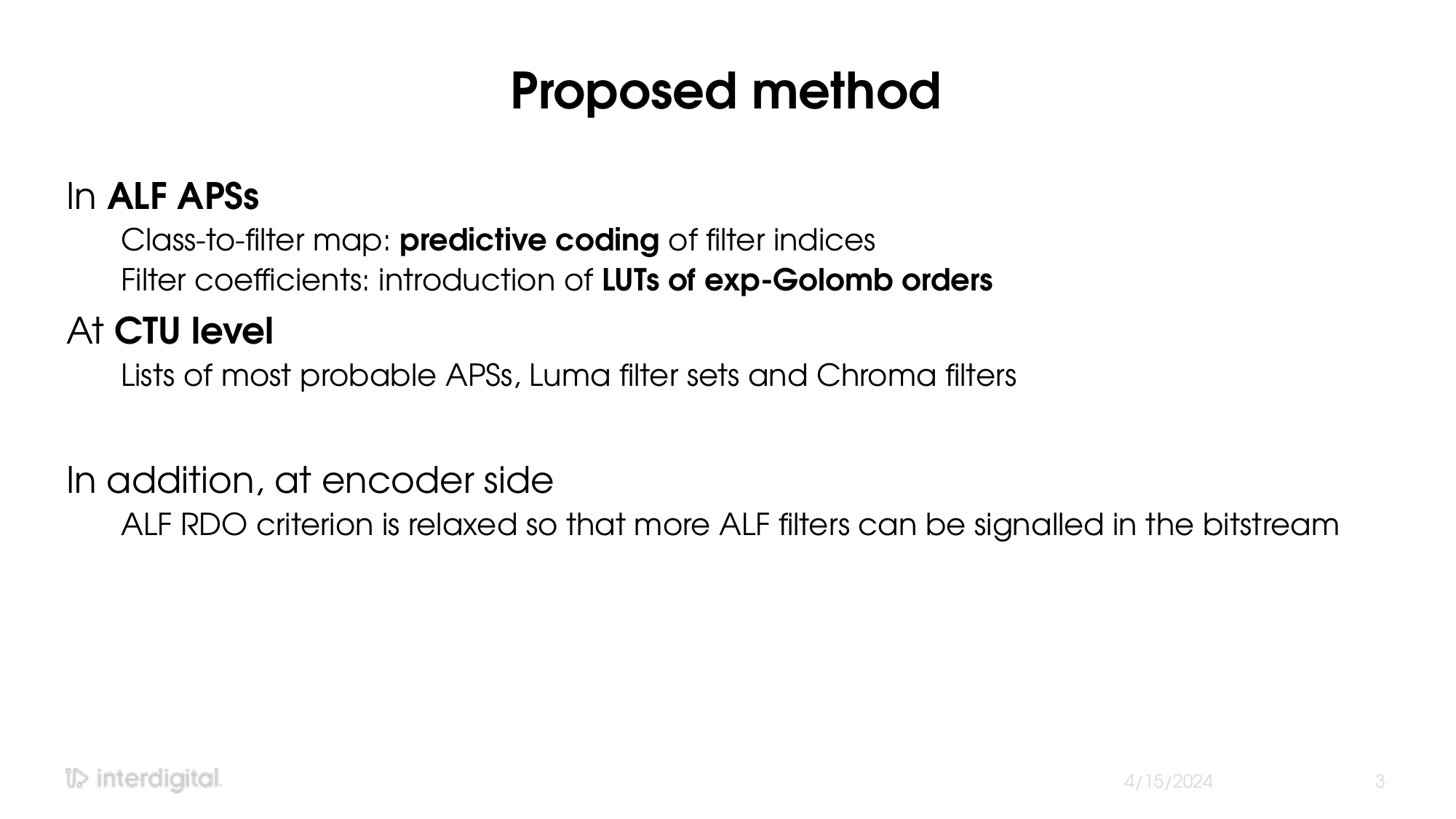

# Proposed method
In ALF APSs
Class-to-filter map: predictive coding of filter indices
Filter coefficients: introduction of LUTs of exp-Golomb orders
At CTU level
Lists of most probable APSs, Luma filter sets and Chroma filters

In addition, at encoder side
ALF RDO criterion is relaxed so that more ALF filters can be signalled in the bitstream
4/15/2024
3